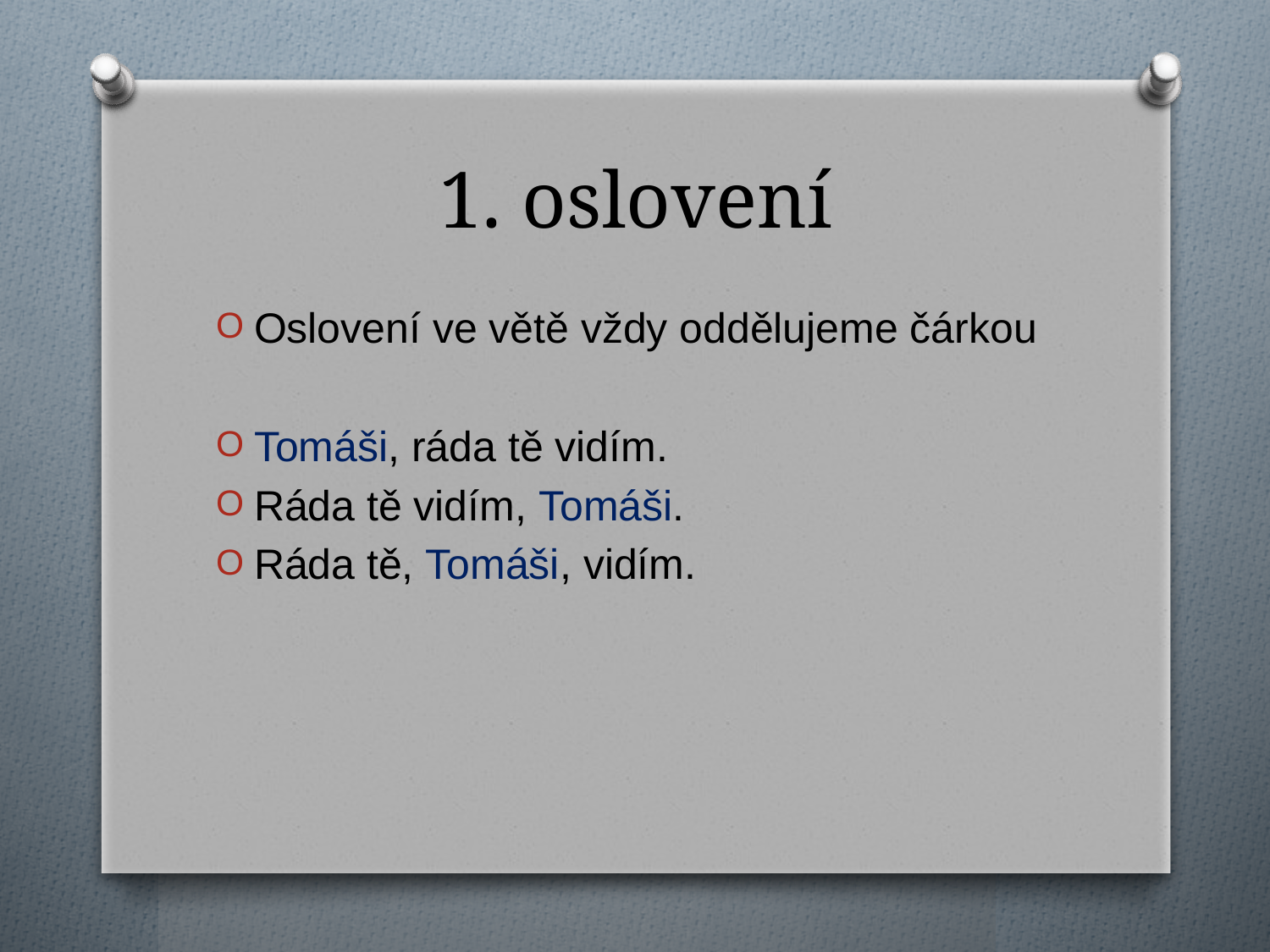

# 1. oslovení
Oslovení ve větě vždy oddělujeme čárkou

Tomáši, ráda tě vidím.
Ráda tě vidím, Tomáši.
Ráda tě, Tomáši, vidím.